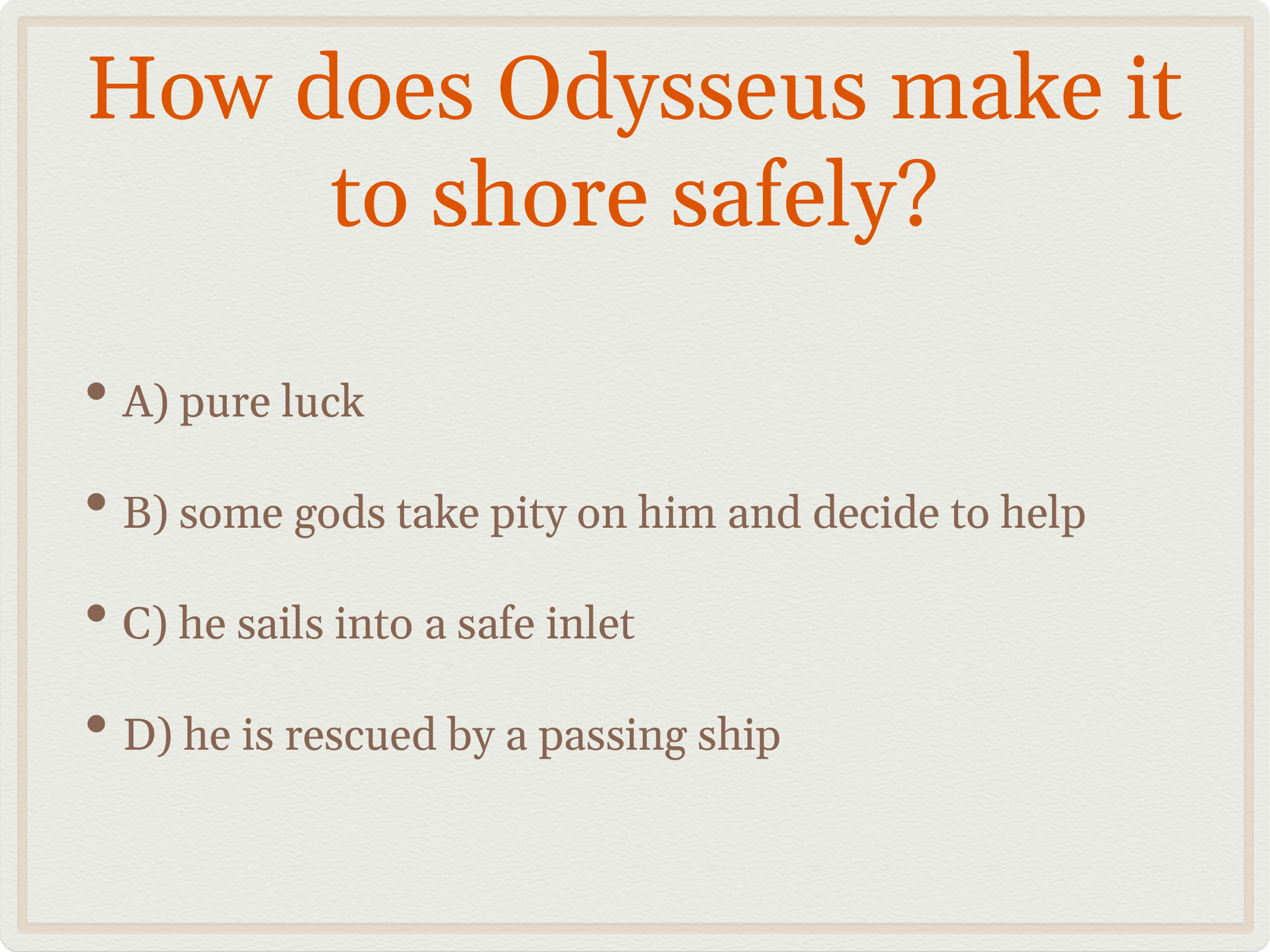

# How does Odysseus make it to shore safely?
A) pure luck
B) some gods take pity on him and decide to help
C) he sails into a safe inlet
D) he is rescued by a passing ship